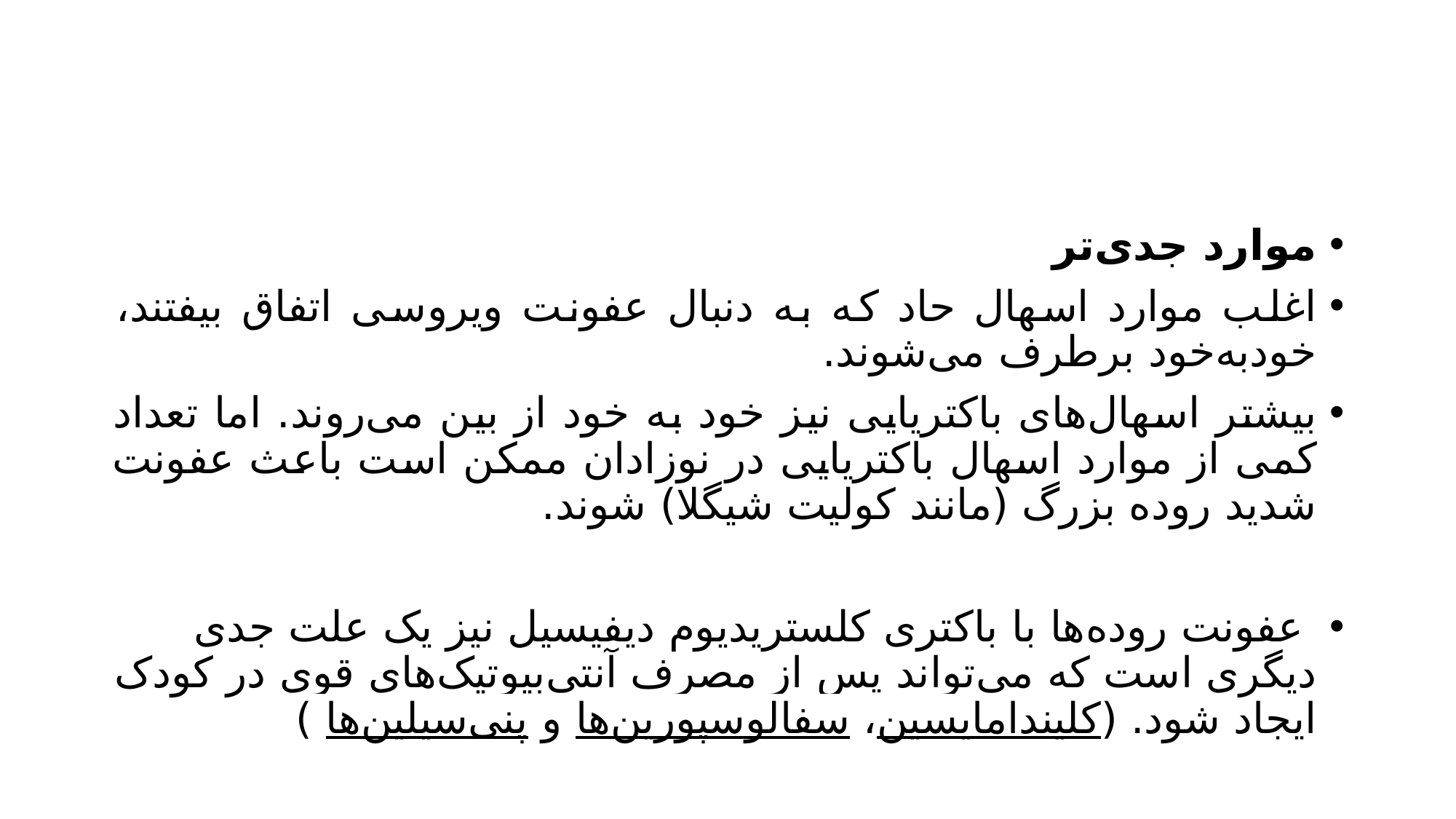

موارد جدی‌تر
اغلب موارد اسهال حاد که به دنبال عفونت ویروسی اتفاق بیفتند، خود‌به‌خود برطرف می‌شوند.
بیشتر اسهال‌های باکتریایی نیز خود به خود از بین می‌روند. اما تعداد کمی از موارد اسهال باکتریایی در نوزادان ممکن است باعث عفونت شدید روده بزرگ (مانند کولیت شیگلا) شوند.

 عفونت روده‌ها با باکتری کلستریدیوم دیفیسیل نیز یک علت جدی دیگری است که می‌تواند پس از مصرف آنتی‌بیوتیک‌های قوی در کودک ایجاد شود. (کلیندامایسین، سفالوسپورین‌ها و پنی‌سیلین‌ها )